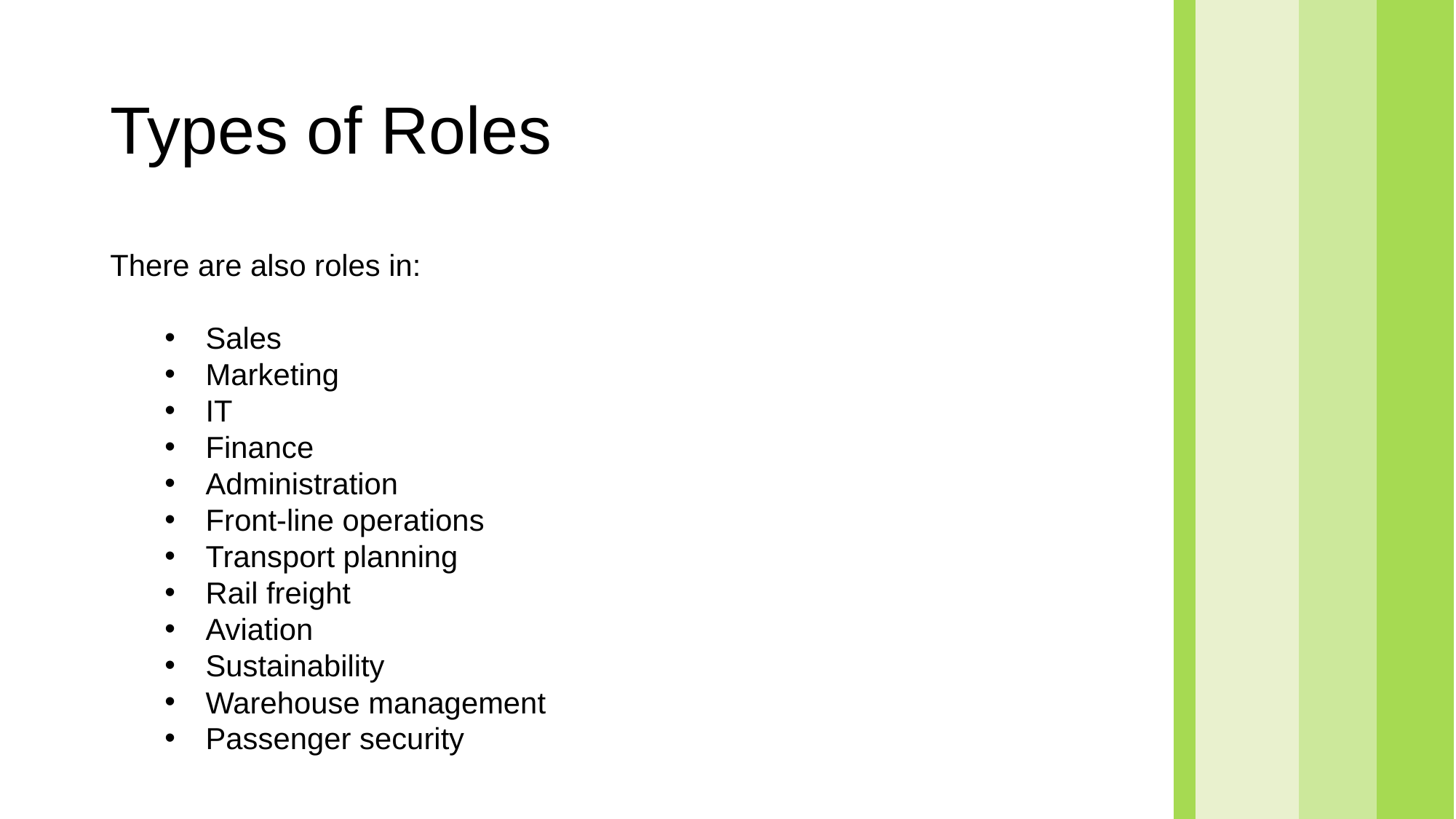

# Types of Roles
There are also roles in:

Sales
Marketing
IT
Finance
Administration
Front-line operations
Transport planning
Rail freight
Aviation
Sustainability
Warehouse management
Passenger security